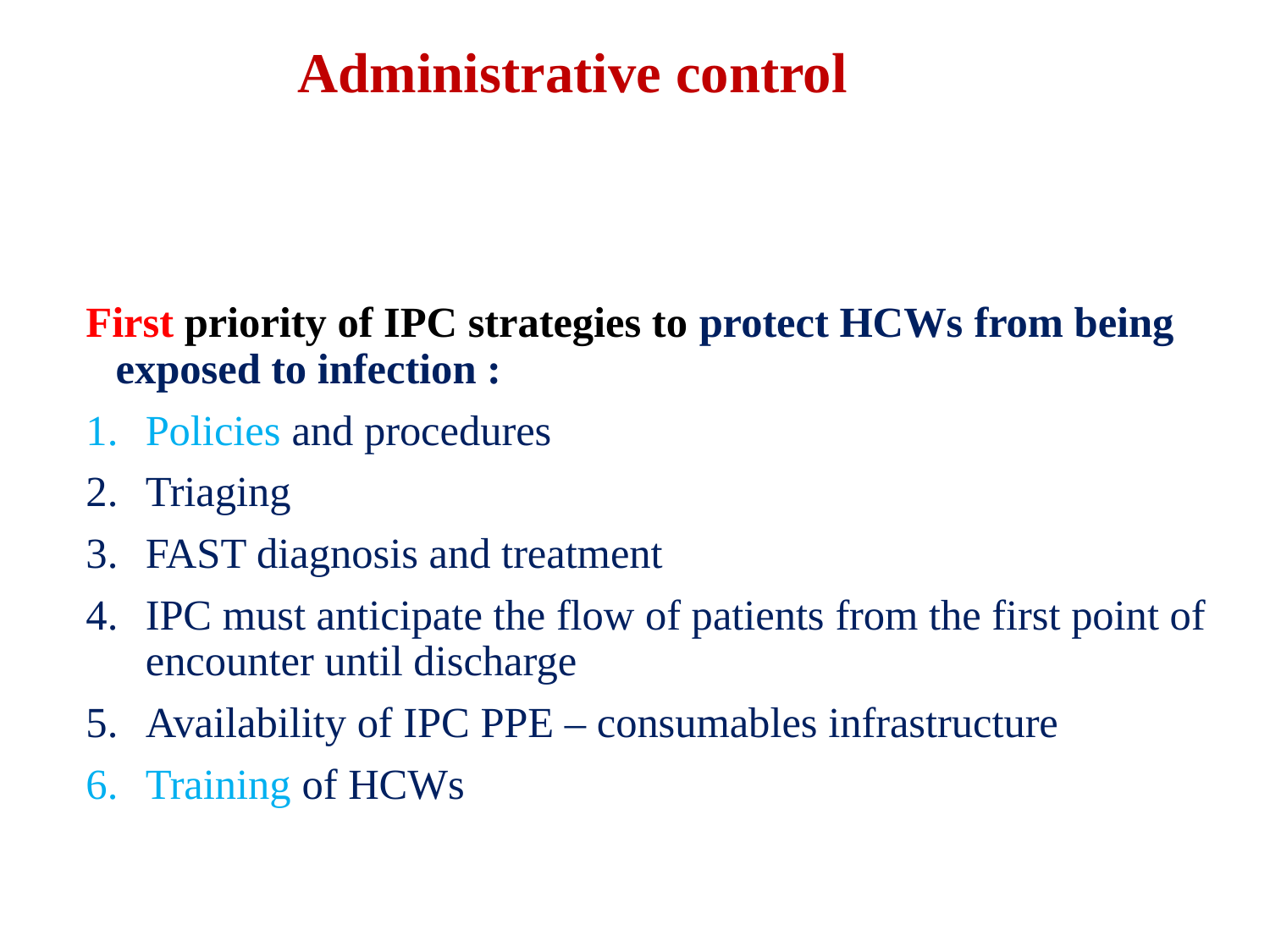

Administrative control
First priority of IPC strategies to protect HCWs from being exposed to infection :
Policies and procedures
Triaging
FAST diagnosis and treatment
IPC must anticipate the flow of patients from the first point of encounter until discharge
Availability of IPC PPE – consumables infrastructure
Training of HCWs